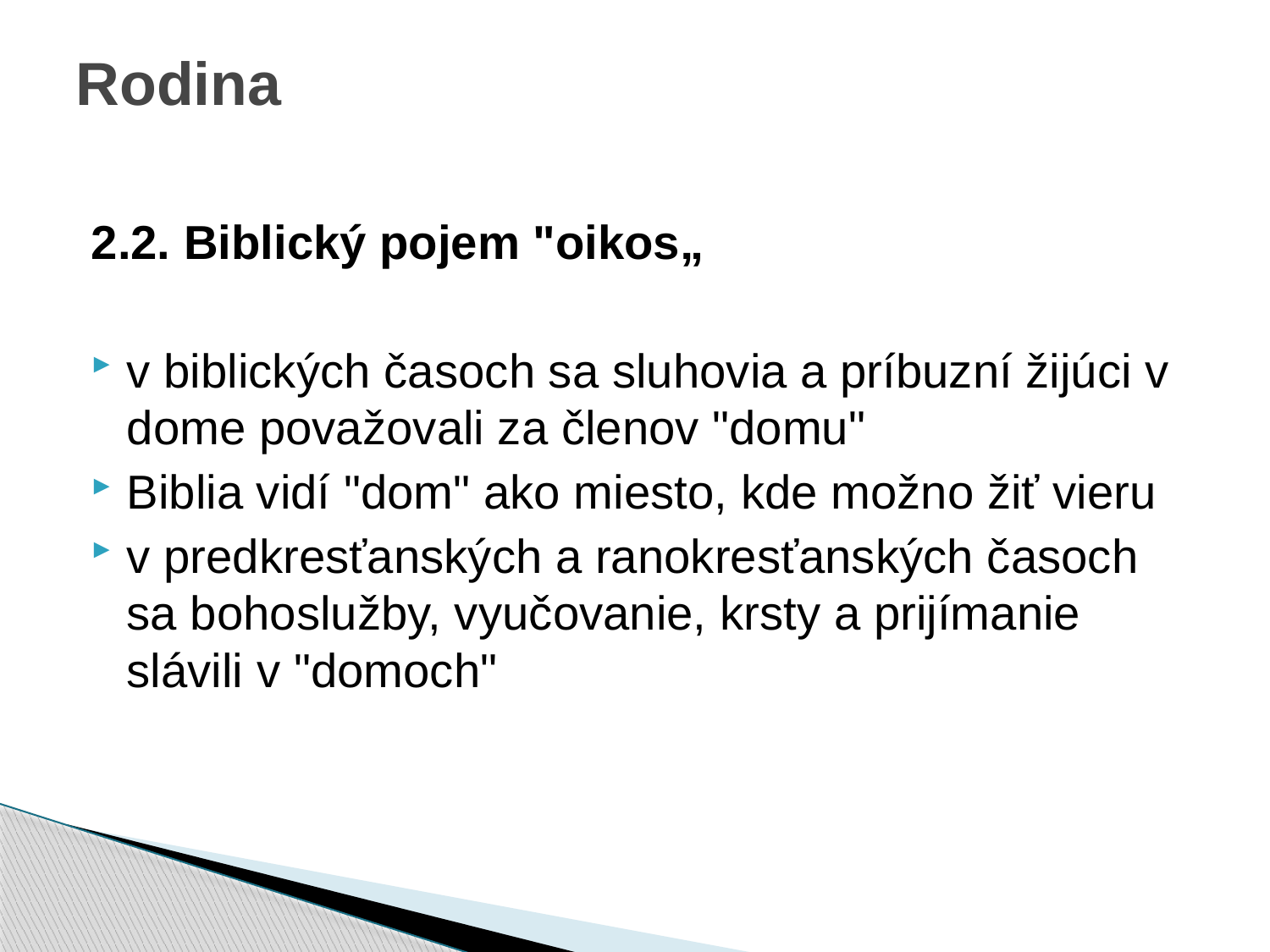

# Rodina
2.2. Biblický pojem "oikos„

v biblických časoch sa sluhovia a príbuzní žijúci v dome považovali za členov "domu"
Biblia vidí "dom" ako miesto, kde možno žiť vieru
v predkresťanských a ranokresťanských časoch sa bohoslužby, vyučovanie, krsty a prijímanie slávili v "domoch"